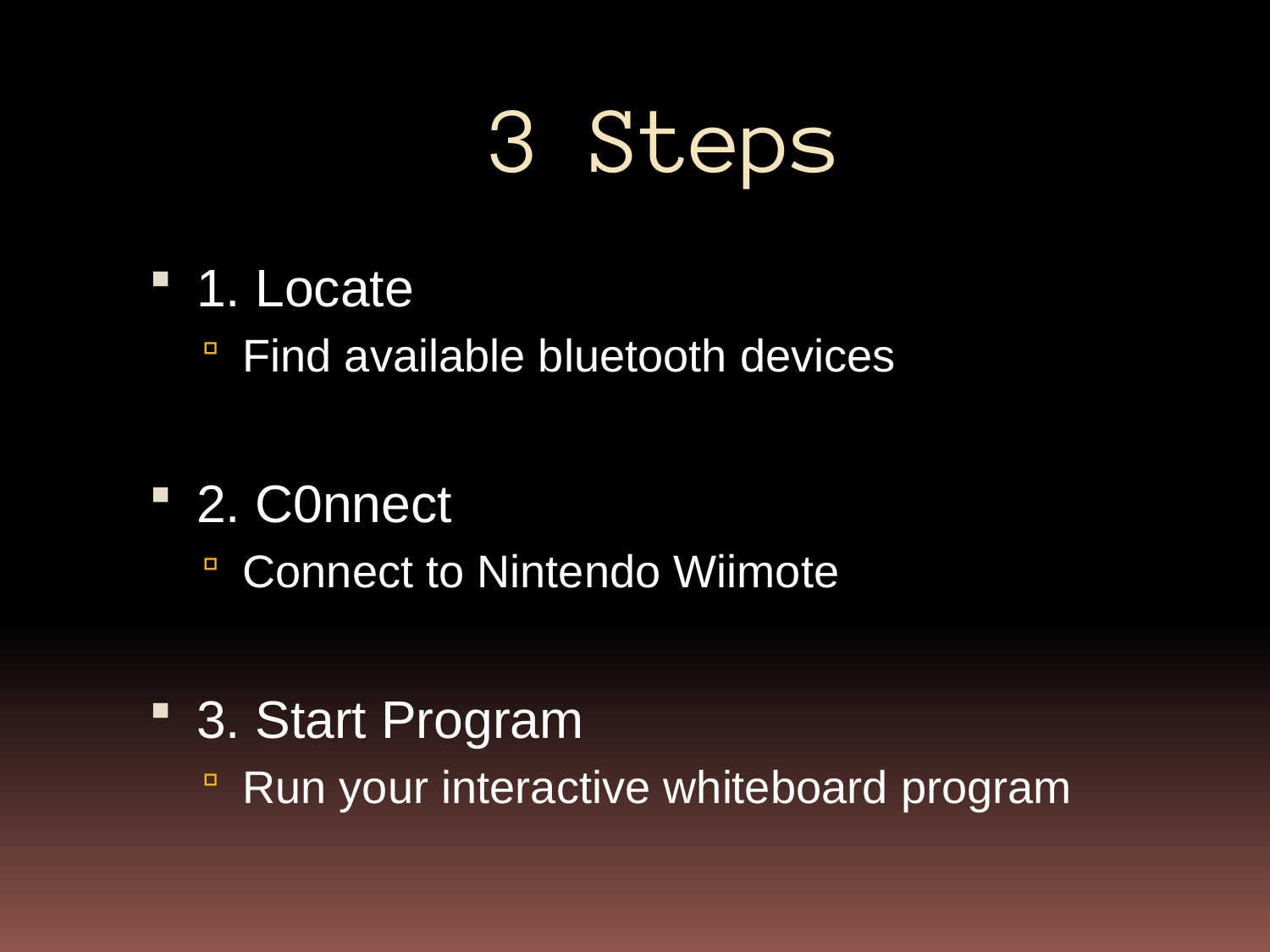

# 3 Steps
1. Locate
Find available bluetooth devices

2. C0nnect
Connect to Nintendo Wiimote

3. Start Program
Run your interactive whiteboard program